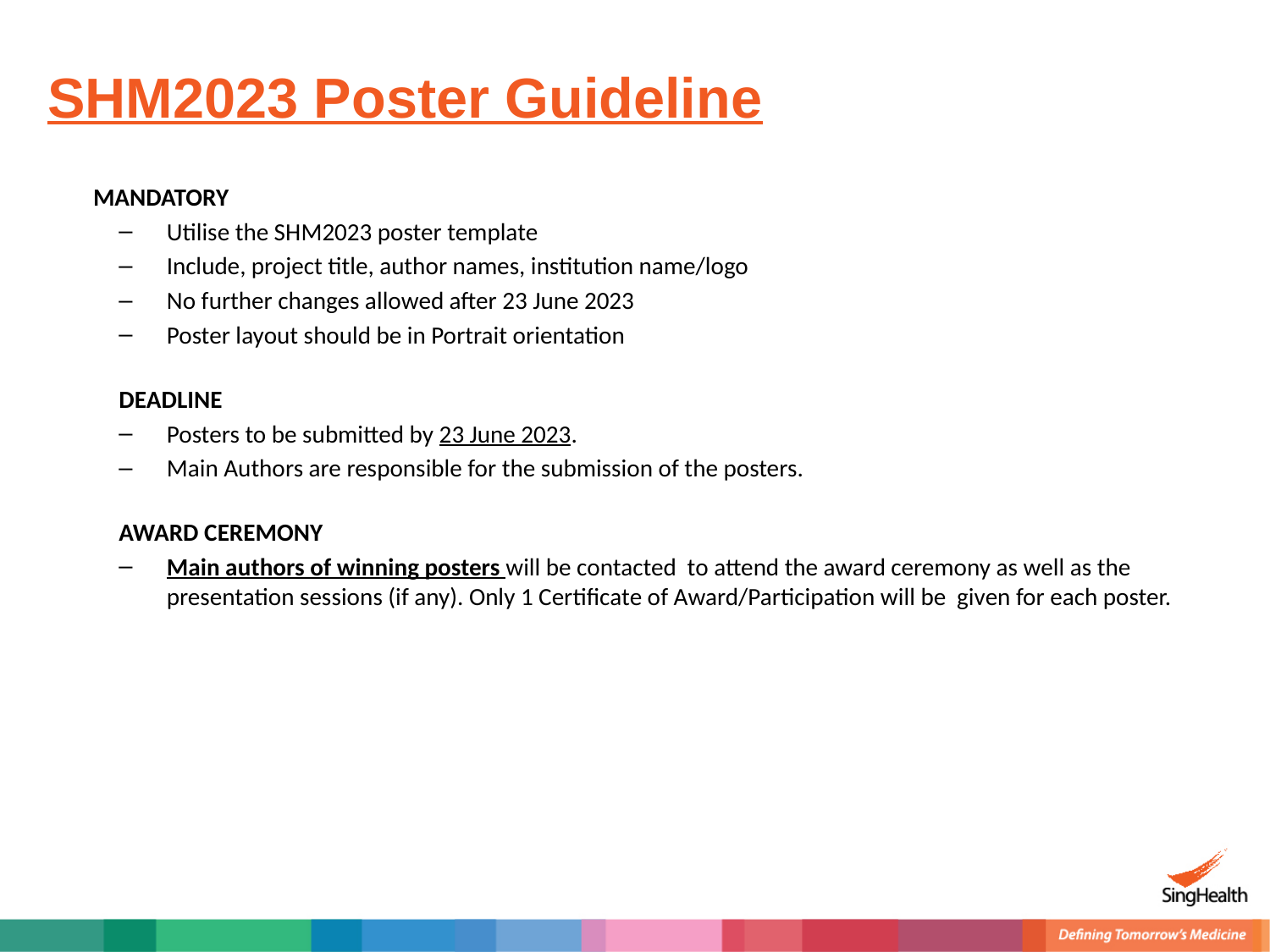

# SHM2023 Poster Guideline
     MANDATORY
Utilise the SHM2023 poster template
Include, project title, author names, institution name/logo
No further changes allowed after 23 June 2023
Poster layout should be in Portrait orientation

DEADLINE
Posters to be submitted by 23 June 2023.
Main Authors are responsible for the submission of the posters.

AWARD CEREMONY
Main authors of winning posters will be contacted  to attend the award ceremony as well as the presentation sessions (if any). Only 1 Certificate of Award/Participation will be  given for each poster.